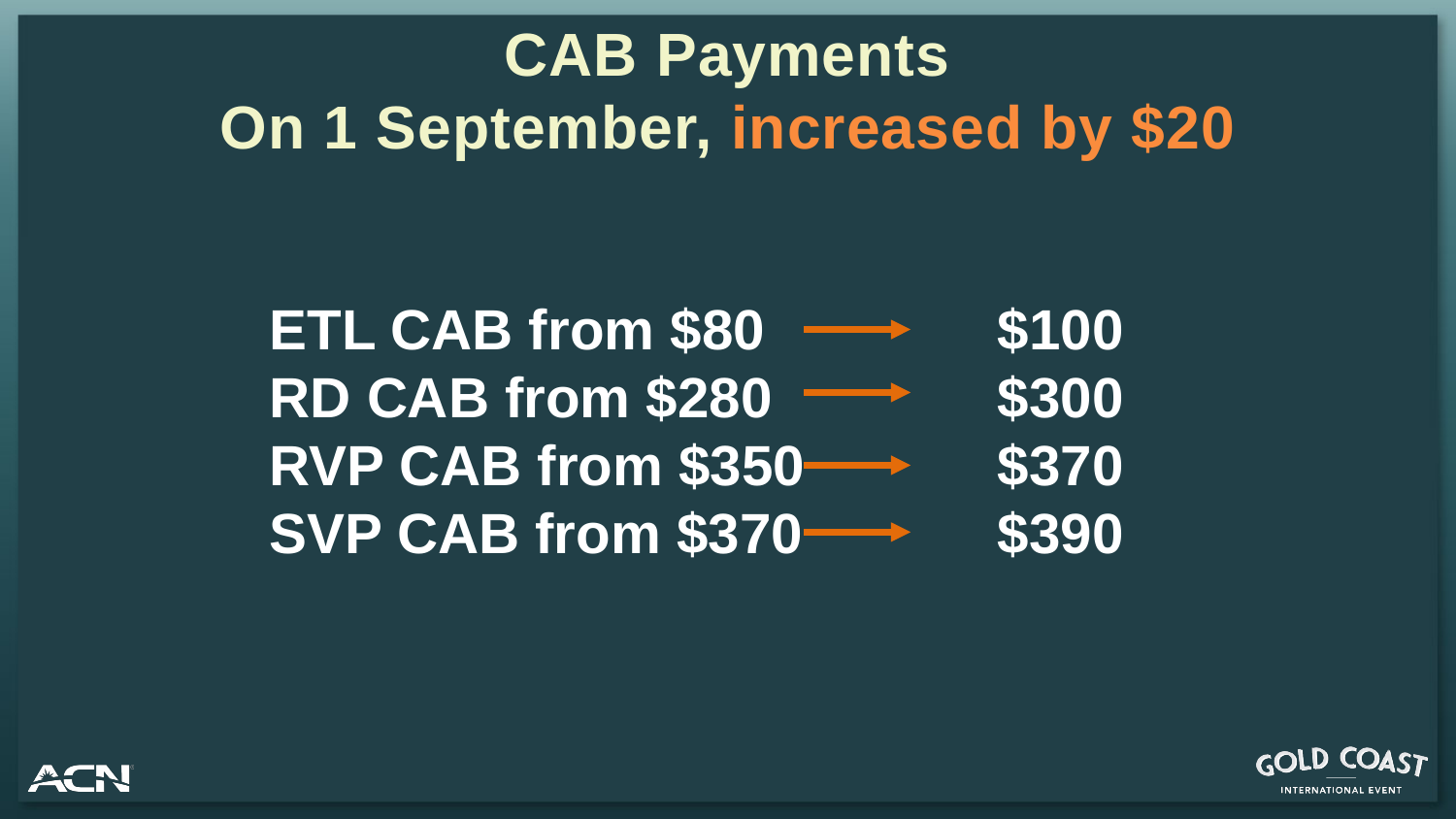

# CAB Payments On 1 September, increased by $20
ETL CAB from $80 		$100
RD CAB from $280		$300
RVP CAB from $350		$370
SVP CAB from $370		$390